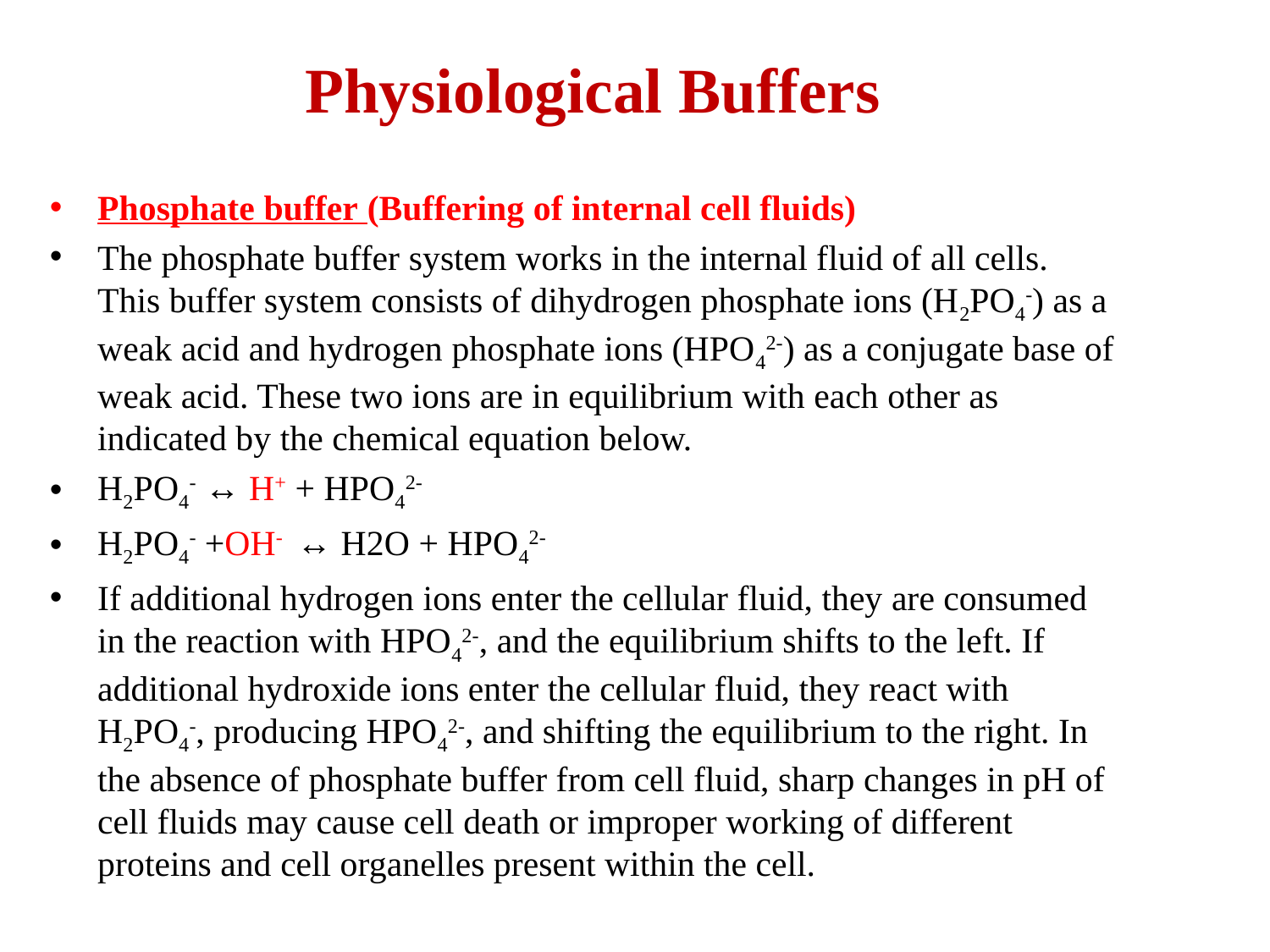

# Physiological Buffers
Phosphate buffer (Buffering of internal cell fluids)
The phosphate buffer system works in the internal fluid of all cells. This buffer system consists of dihydrogen phosphate ions (H2PO4-) as a weak acid and hydrogen phosphate ions (HPO42-) as a conjugate base of weak acid. These two ions are in equilibrium with each other as indicated by the chemical equation below.
H2PO4- ↔ H+ + HPO42-
H2PO4- +OH-  ↔ H2O + HPO42-
If additional hydrogen ions enter the cellular fluid, they are consumed in the reaction with HPO42-, and the equilibrium shifts to the left. If additional hydroxide ions enter the cellular fluid, they react with H2PO4-, producing HPO42-, and shifting the equilibrium to the right. In the absence of phosphate buffer from cell fluid, sharp changes in pH of cell fluids may cause cell death or improper working of different proteins and cell organelles present within the cell.